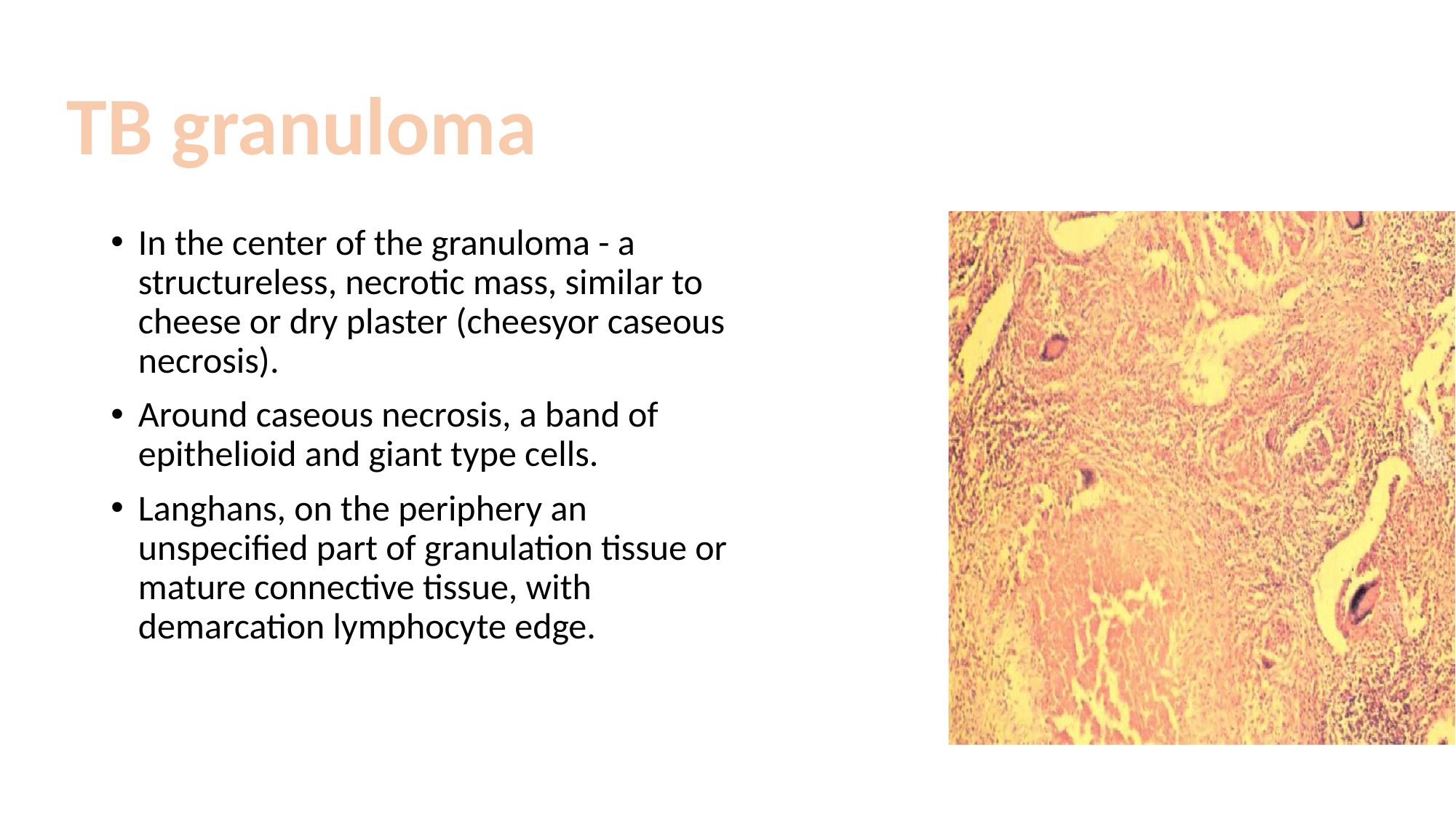

TB granuloma

In the center of the granuloma - a structureless, necrotic mass, similar to cheese or dry plaster (cheesyor caseous necrosis).
Around caseous necrosis, a band of epithelioid and giant type cells.
Langhans, on the periphery an unspecified part of granulation tissue or mature connective tissue, with demarcation lymphocyte edge.